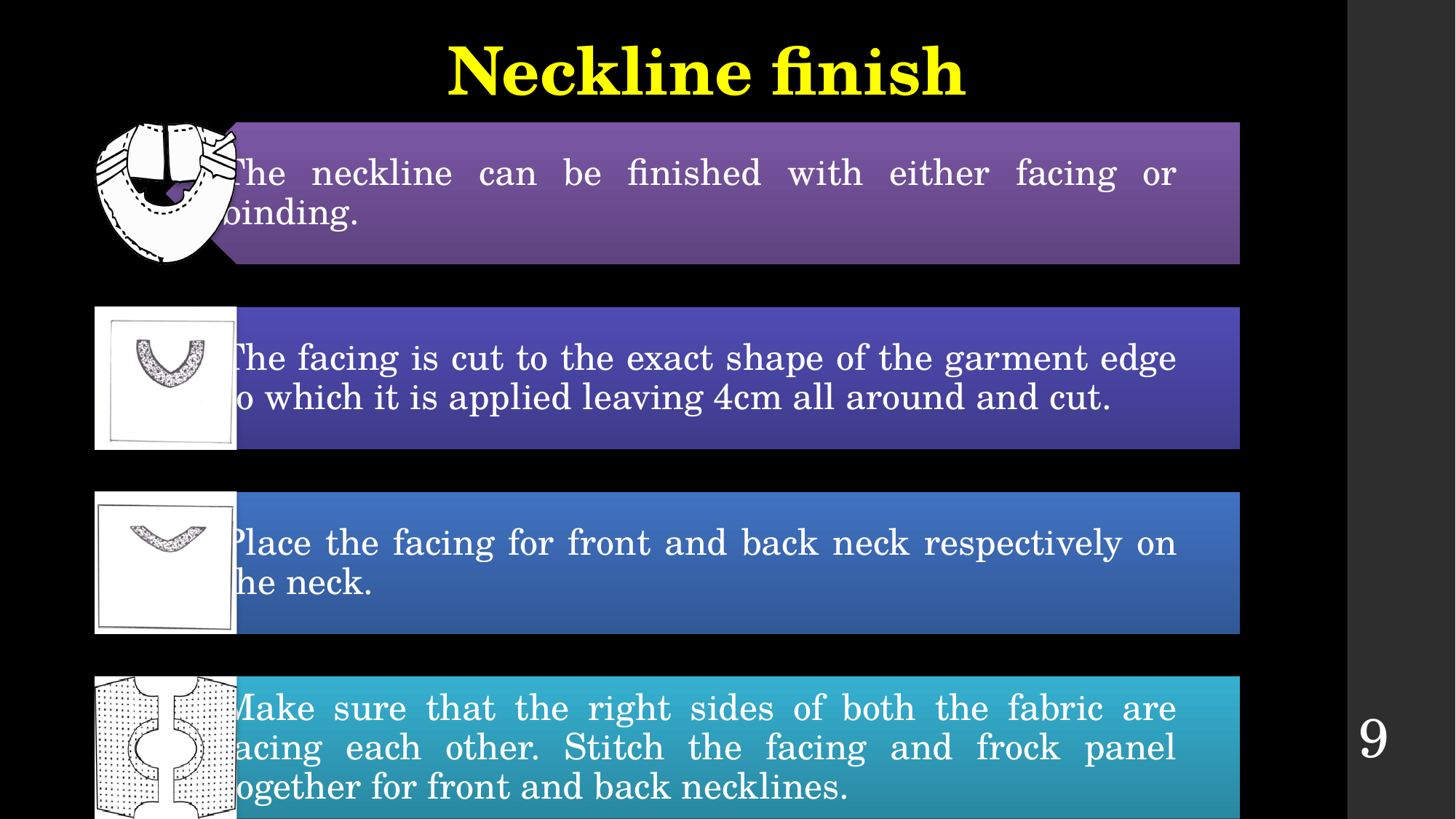

# Neckline finish
The neckline can be finished with either facing or binding.
The facing is cut to the exact shape of the garment edge to which it is applied leaving 4cm all around and cut.
Place the facing for front and back neck respectively on the neck.
Make sure that the right sides of both the fabric are facing each other. Stitch the facing and frock panel together for front and back necklines.
9